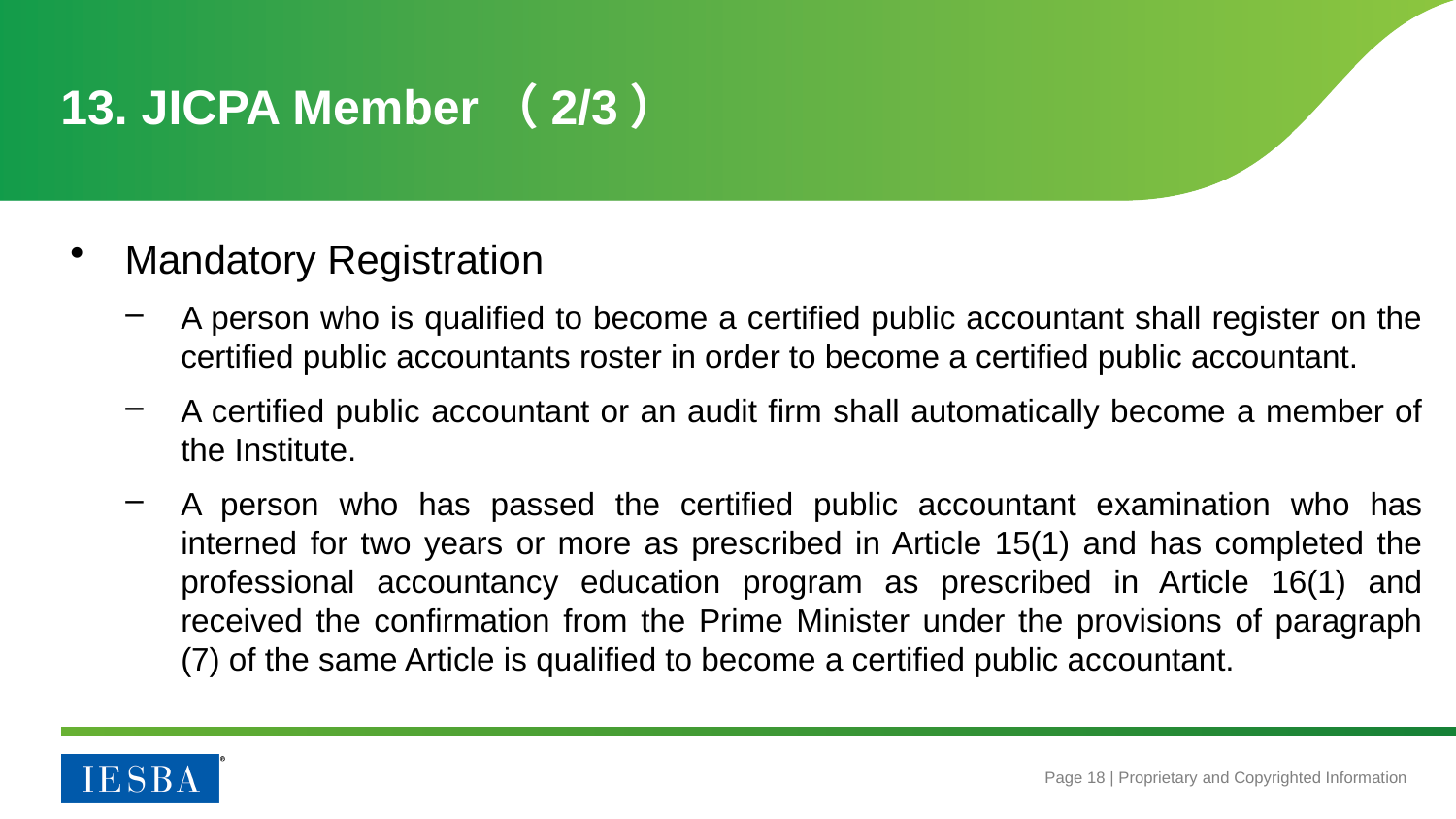

# 13. JICPA Member（2/3）
Mandatory Registration
A person who is qualified to become a certified public accountant shall register on the certified public accountants roster in order to become a certified public accountant.
A certified public accountant or an audit firm shall automatically become a member of the Institute.
A person who has passed the certified public accountant examination who has interned for two years or more as prescribed in Article 15(1) and has completed the professional accountancy education program as prescribed in Article 16(1) and received the confirmation from the Prime Minister under the provisions of paragraph (7) of the same Article is qualified to become a certified public accountant.